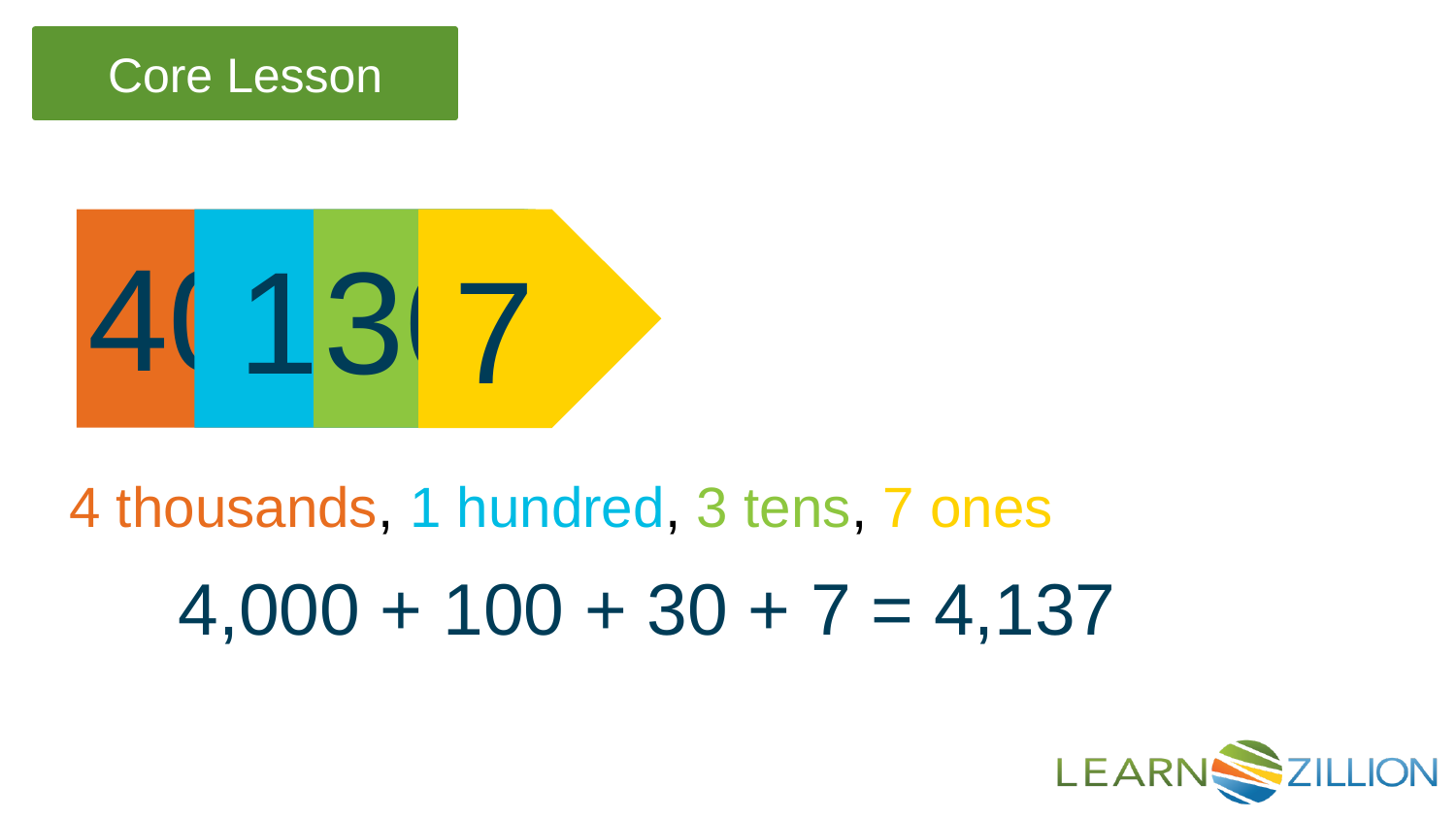

4000

100

30

7
4 thousands, 1 hundred, 3 tens, 7 ones
4,000 + 100 + 30 + 7 = 4,137